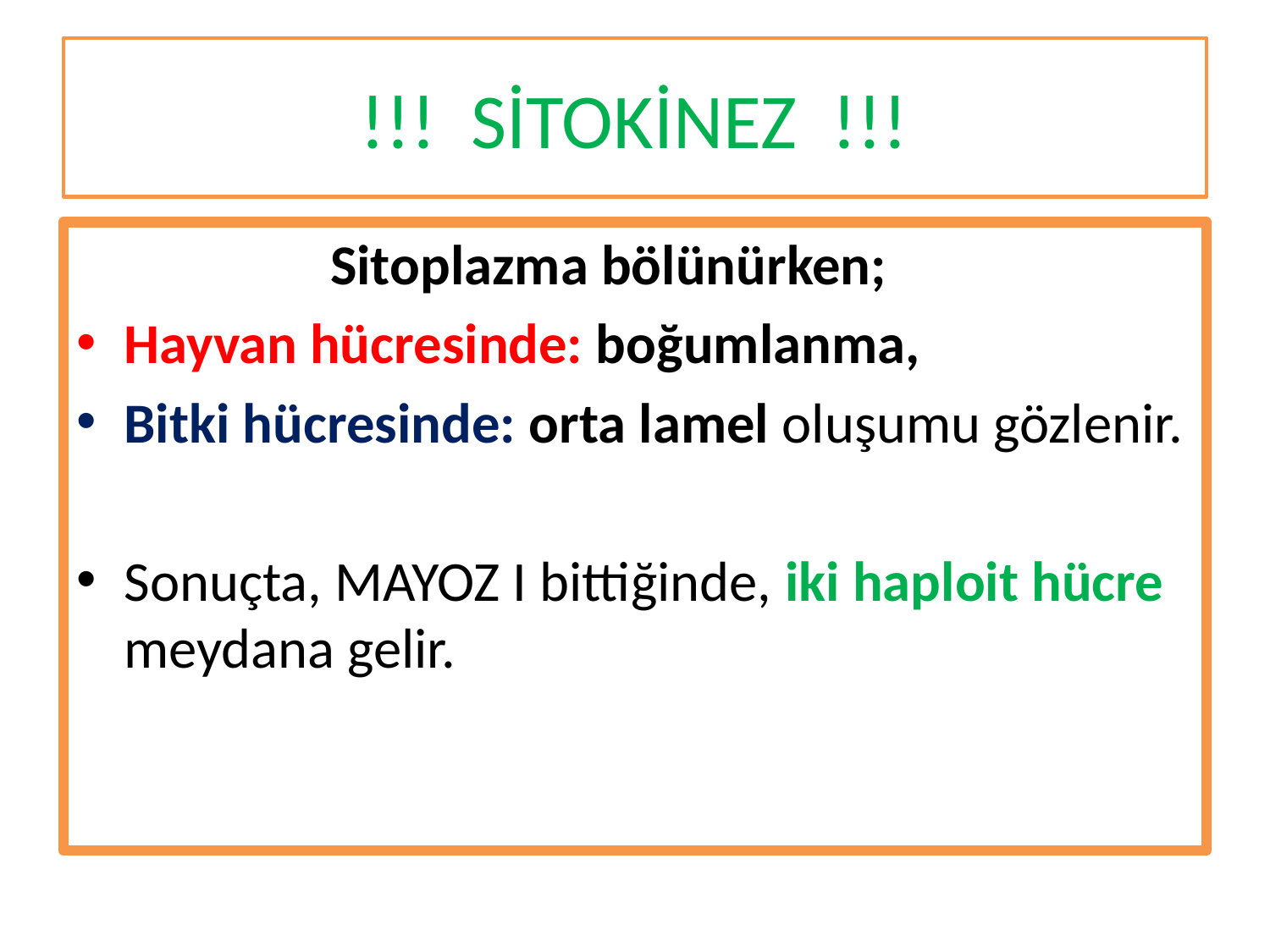

# !!!  SİTOKİNEZ  !!!
		Sitoplazma bölünürken;
Hayvan hücresinde: boğumlanma,
Bitki hücresinde: orta lamel oluşumu gözlenir.

Sonuçta, MAYOZ I bittiğinde, iki haploit hücre meydana gelir.